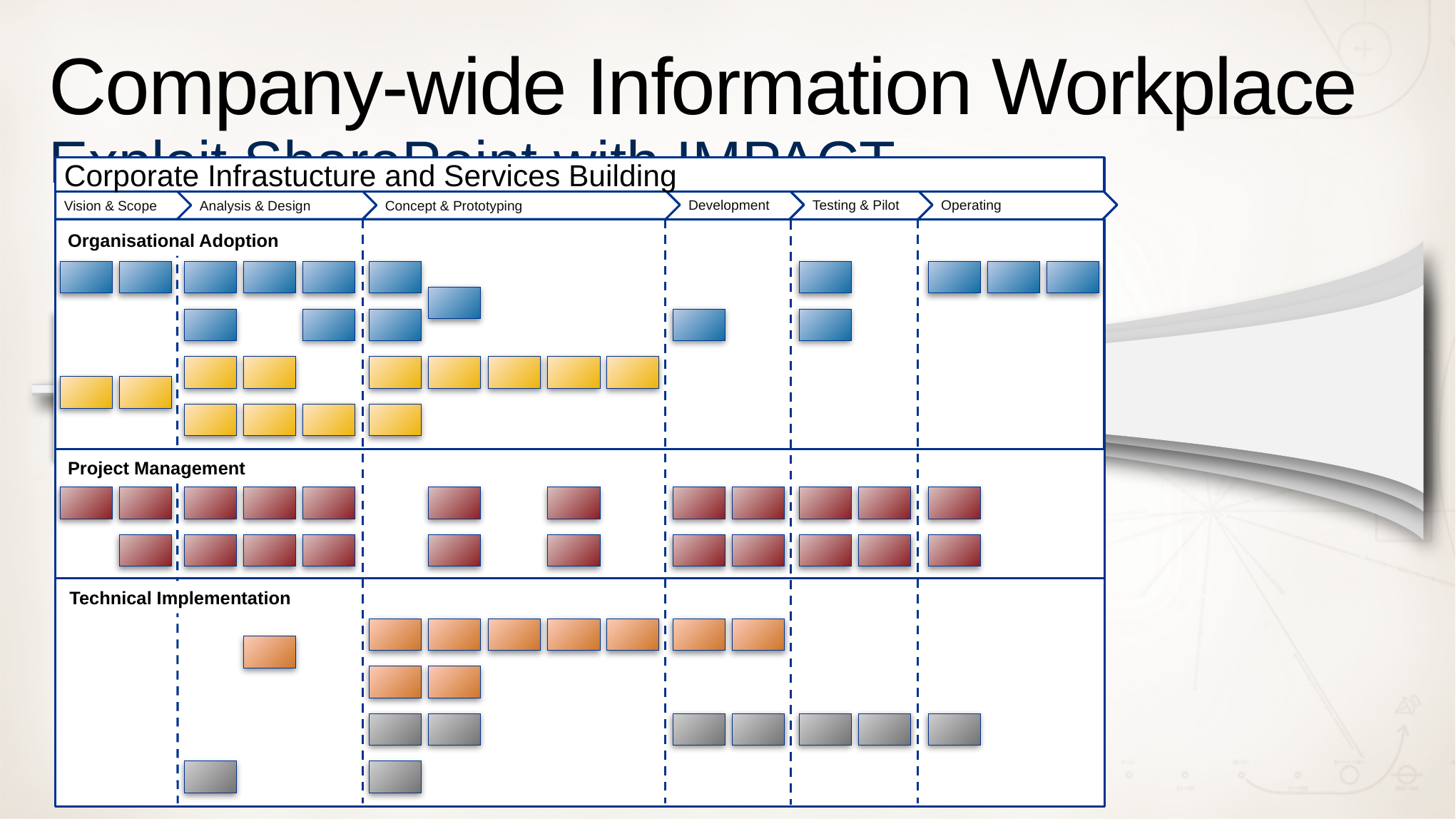

# Company-wide Information Workplace Exploit SharePoint with IMPACT
Corporate Infrastucture and Services Building
Development
Operating
Testing & Pilot
Analysis & Design
Concept & Prototyping
Vision & Scope

Organisational Adoption

Project Management

Technical Implementation

Basic Infrastucture and Services Building
Organisational Adoption
Project Management
Technical Impementation